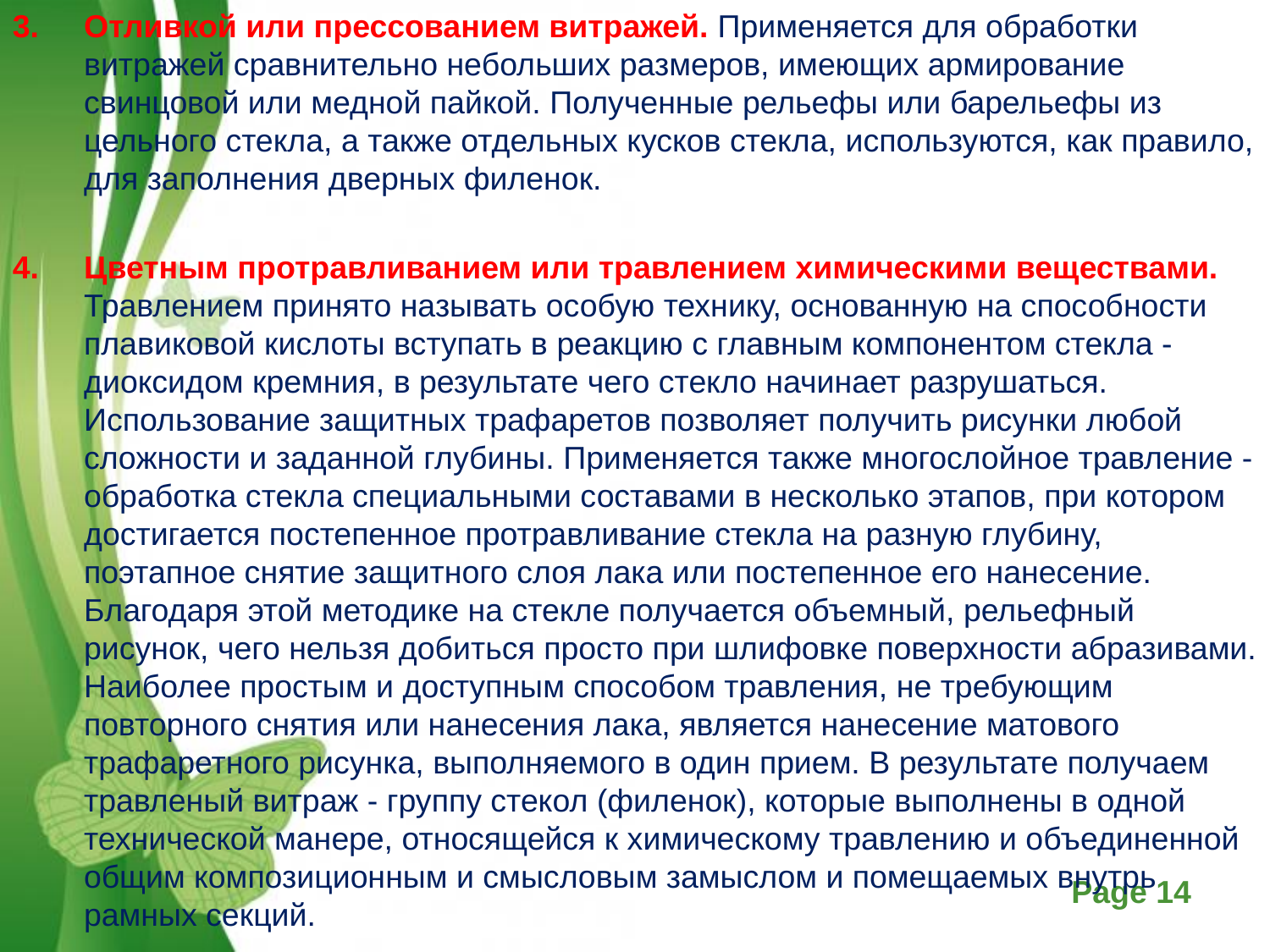

Отливкой или прессованием витражей. Применяется для обработки витражей сравнительно небольших размеров, имеющих армирование свинцовой или медной пайкой. Полученные рельефы или барельефы из цельного стекла, а также отдельных кусков стекла, используются, как правило, для заполнения дверных филенок.

Цветным протравливанием или травлением химическими веществами.  Травлением принято называть особую технику, основанную на способности плавиковой кислоты вступать в реакцию с главным компонентом стекла - диоксидом кремния, в результате чего стекло начинает разрушаться. Использование защитных трафаретов позволяет получить рисунки любой сложности и заданной глубины. Применяется также многослойное травление - обработка стекла специальными составами в несколько этапов, при котором достигается постепенное протравливание стекла на разную глубину, поэтапное снятие защитного слоя лака или постепенное его нанесение. Благодаря этой методике на стекле получается объемный, рельефный рисунок, чего нельзя добиться просто при шлифовке поверхности абразивами. Наиболее простым и доступным способом травления, не требующим повторного снятия или нанесения лака, является нанесение матового трафаретного рисунка, выполняемого в один прием. В результате получаем травленый витраж - группу стекол (филенок), которые выполнены в одной технической манере, относящейся к химическому травлению и объединенной общим композиционным и смысловым замыслом и помещаемых внутрь рамных секций.
#